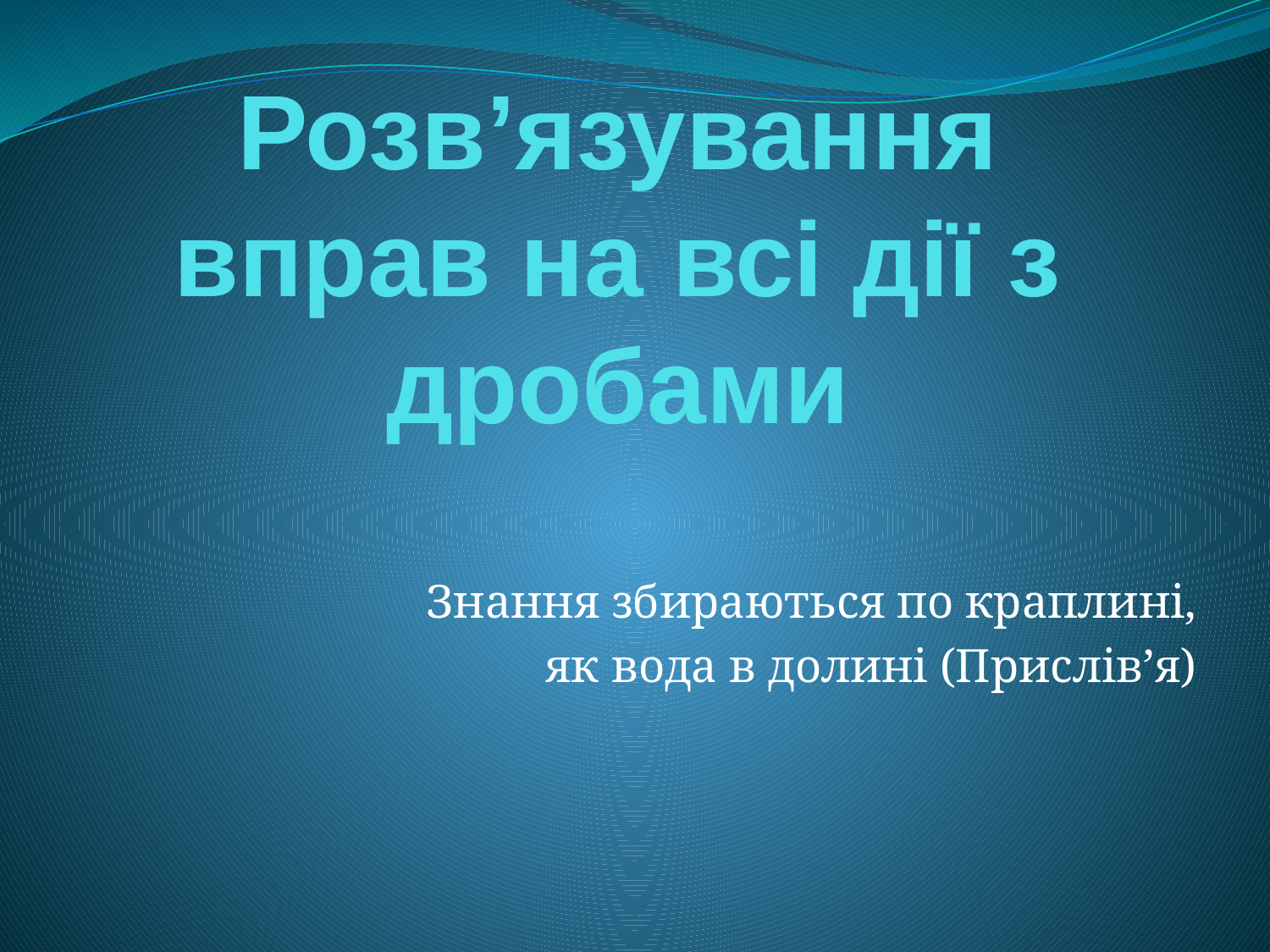

# Розв’язування вправ на всі дії з дробами
Знання збираються по краплині,
як вода в долині (Прислів’я)